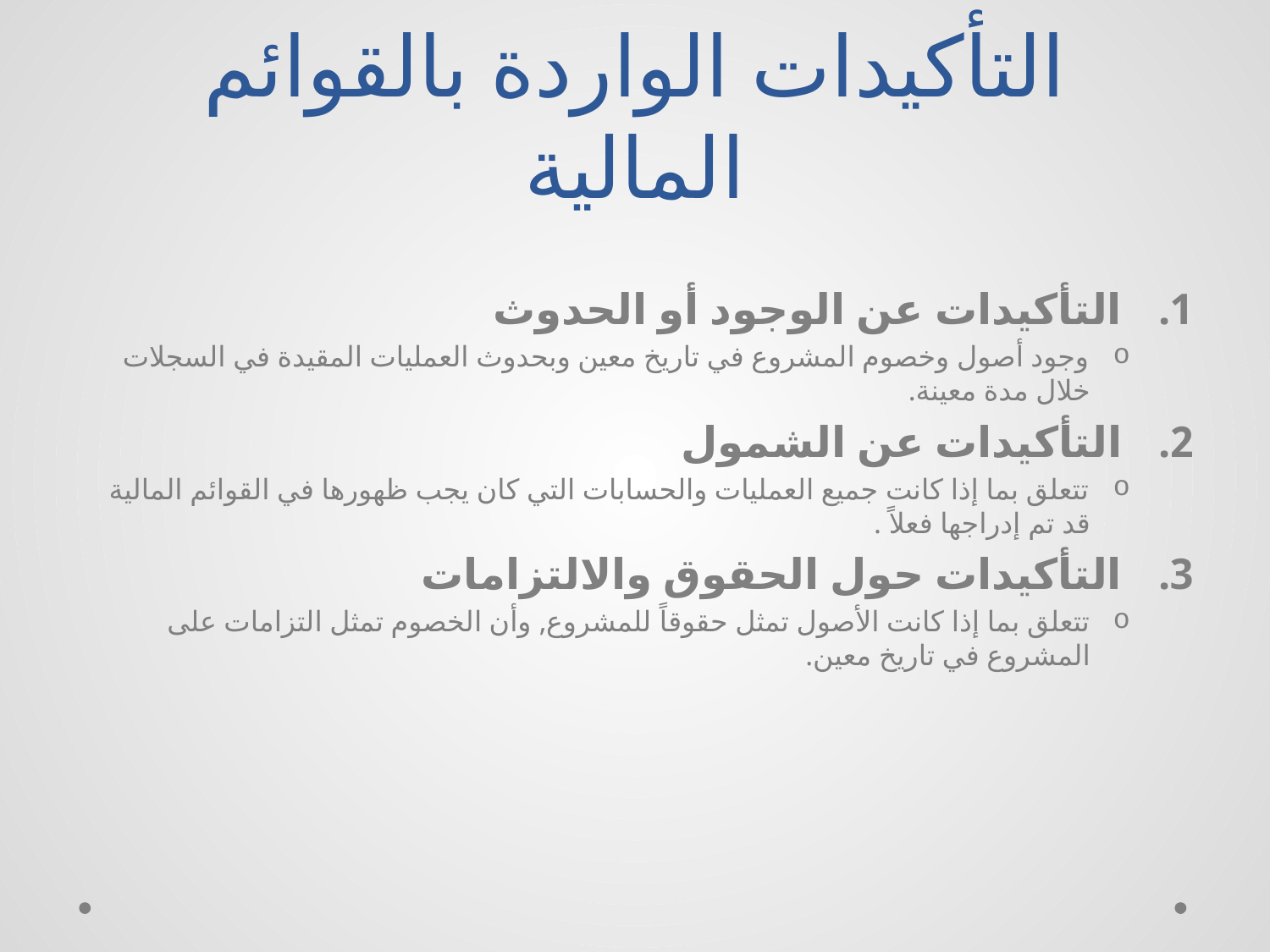

# التأكيدات الواردة بالقوائم المالية
التأكيدات عن الوجود أو الحدوث
وجود أصول وخصوم المشروع في تاريخ معين وبحدوث العمليات المقيدة في السجلات خلال مدة معينة.
التأكيدات عن الشمول
تتعلق بما إذا كانت جميع العمليات والحسابات التي كان يجب ظهورها في القوائم المالية قد تم إدراجها فعلاً .
التأكيدات حول الحقوق والالتزامات
تتعلق بما إذا كانت الأصول تمثل حقوقاً للمشروع, وأن الخصوم تمثل التزامات على المشروع في تاريخ معين.